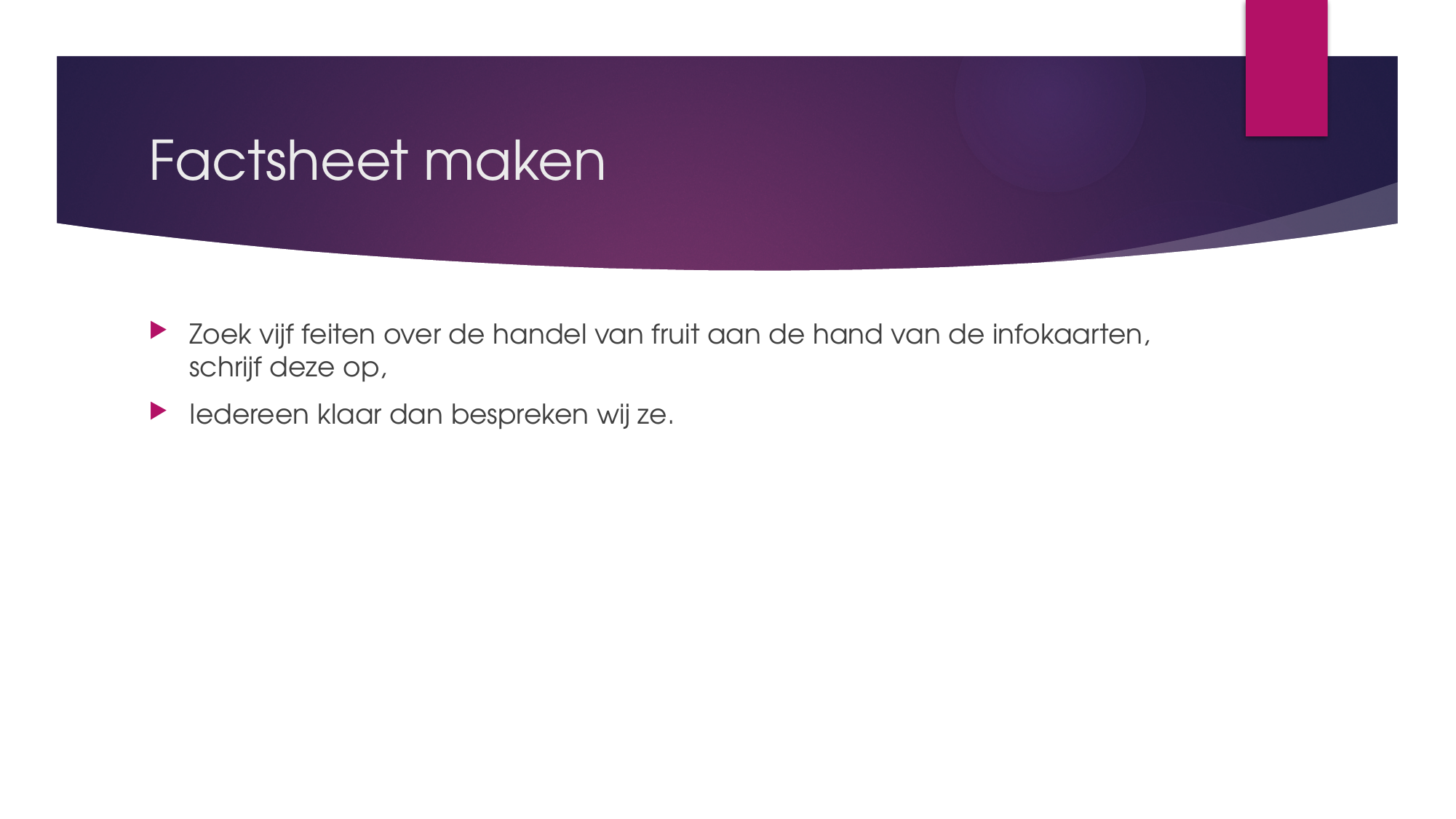

# Factsheet maken
Zoek vijf feiten over de handel van fruit aan de hand van de infokaarten, schrijf deze op,
Iedereen klaar dan bespreken wij ze.